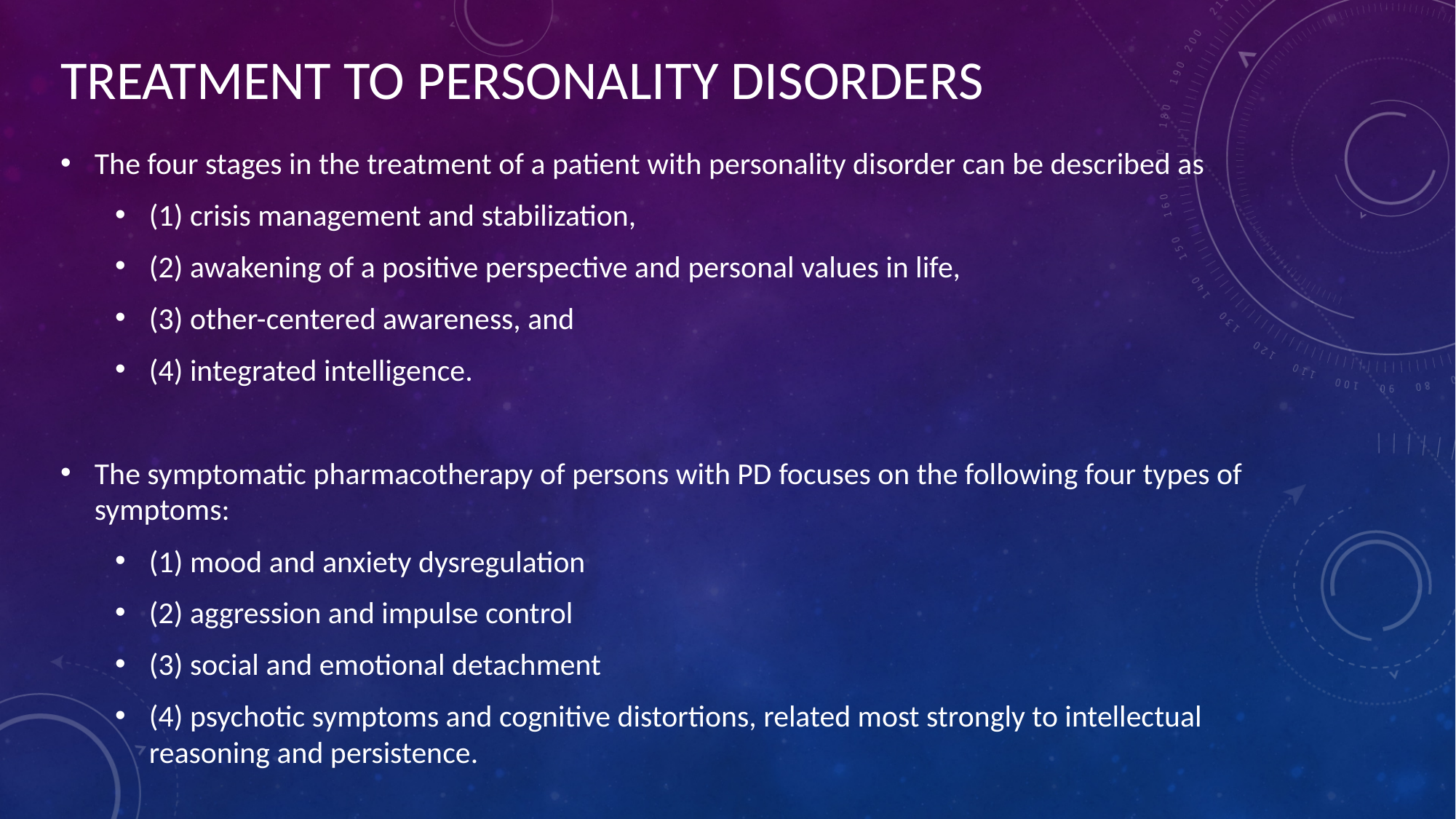

# Treatment to personality disorders
The four stages in the treatment of a patient with personality disorder can be described as
(1) crisis management and stabilization,
(2) awakening of a positive perspective and personal values in life,
(3) other-centered awareness, and
(4) integrated intelligence.

The symptomatic pharmacotherapy of persons with PD focuses on the following four types of symptoms:
(1) mood and anxiety dysregulation
(2) aggression and impulse control
(3) social and emotional detachment
(4) psychotic symptoms and cognitive distortions, related most strongly to intellectual reasoning and persistence.